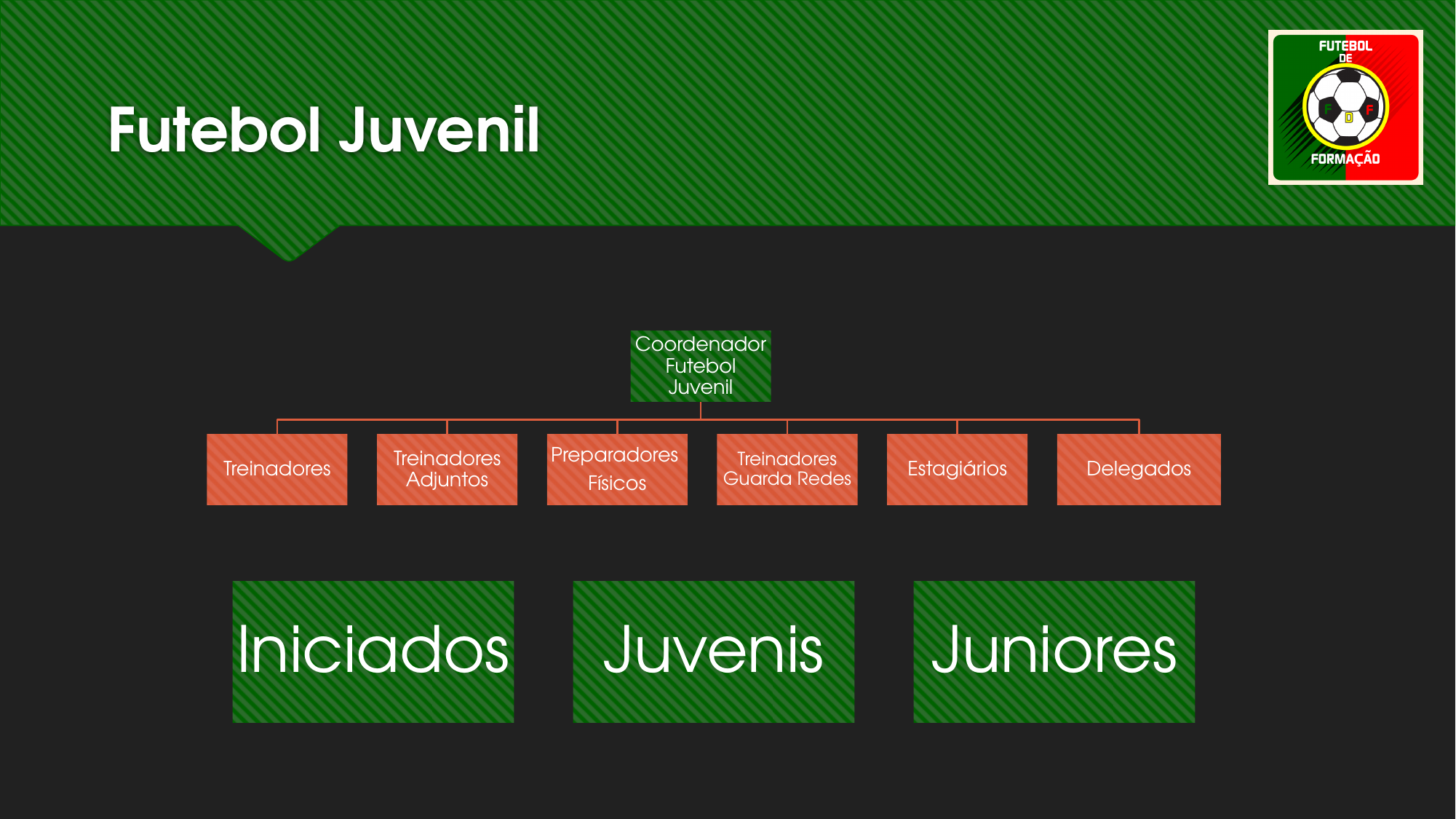

# Futebol Juvenil
Coordenador Futebol Juvenil
Delegados
Estagiários
Treinadores Guarda Redes
Preparadores
Físicos
Treinadores Adjuntos
Treinadores
Iniciados
Juvenis
Juniores